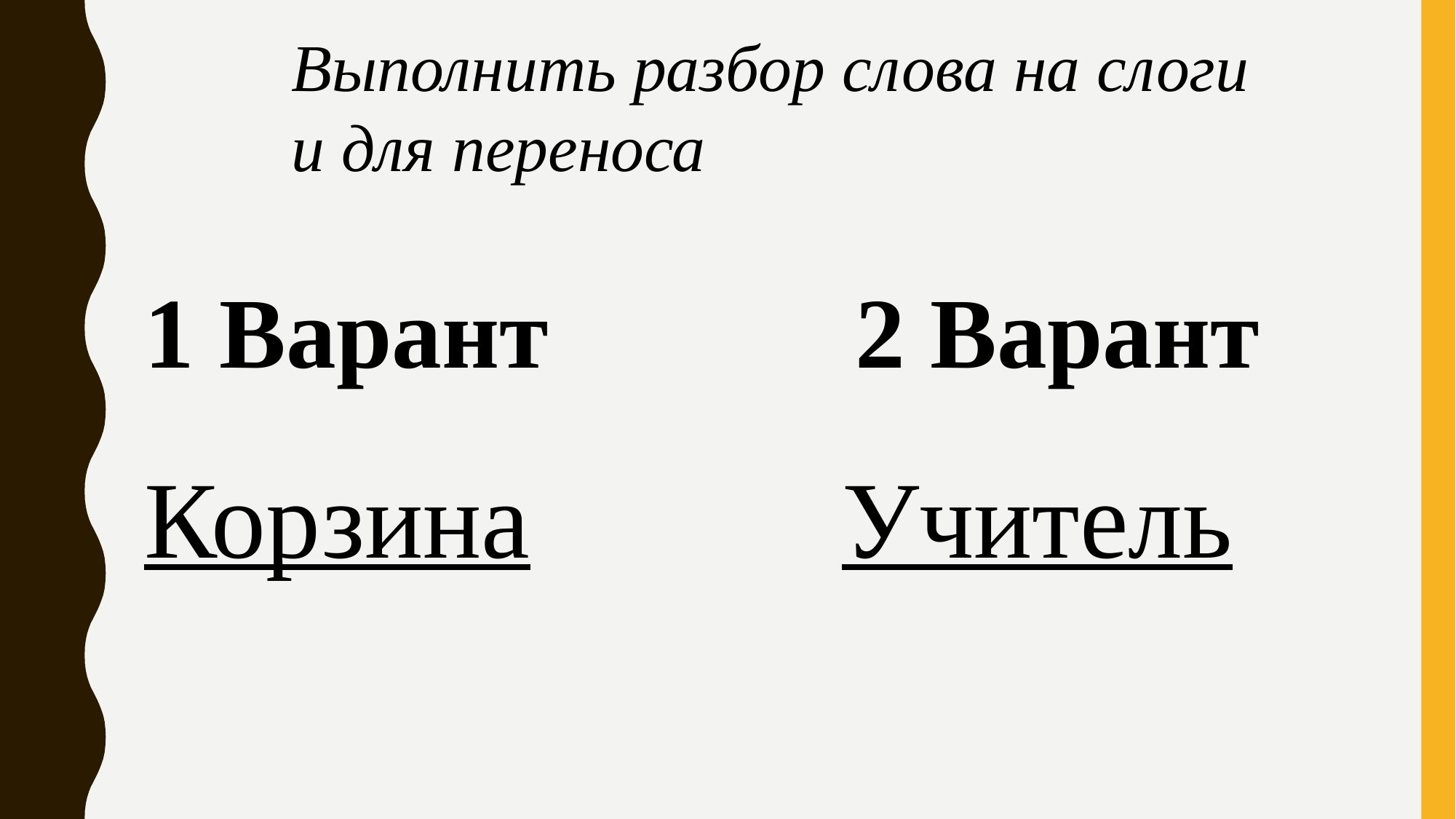

Выполнить разбор слова на слоги и для переноса
1 Варант
2 Варант
Корзина
Учитель